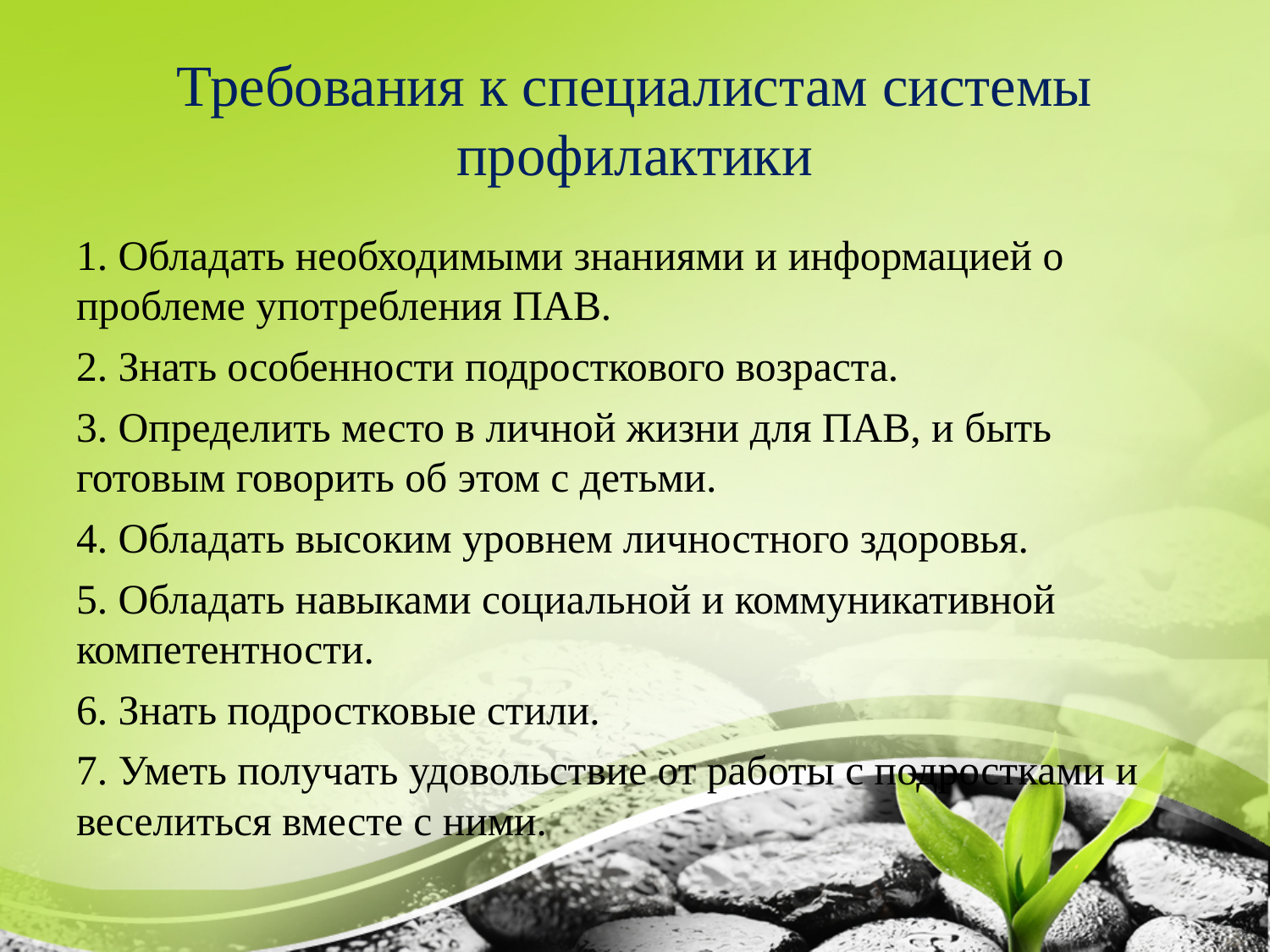

# Требования к специалистам системы профилактики
1. Обладать необходимыми знаниями и информацией о проблеме употребления ПАВ.
2. Знать особенности подросткового возраста.
3. Определить место в личной жизни для ПАВ, и быть готовым говорить об этом с детьми.
4. Обладать высоким уровнем личностного здоровья.
5. Обладать навыками социальной и коммуникативной компетентности.
6. Знать подростковые стили.
7. Уметь получать удовольствие от работы с подростками и веселиться вместе с ними.